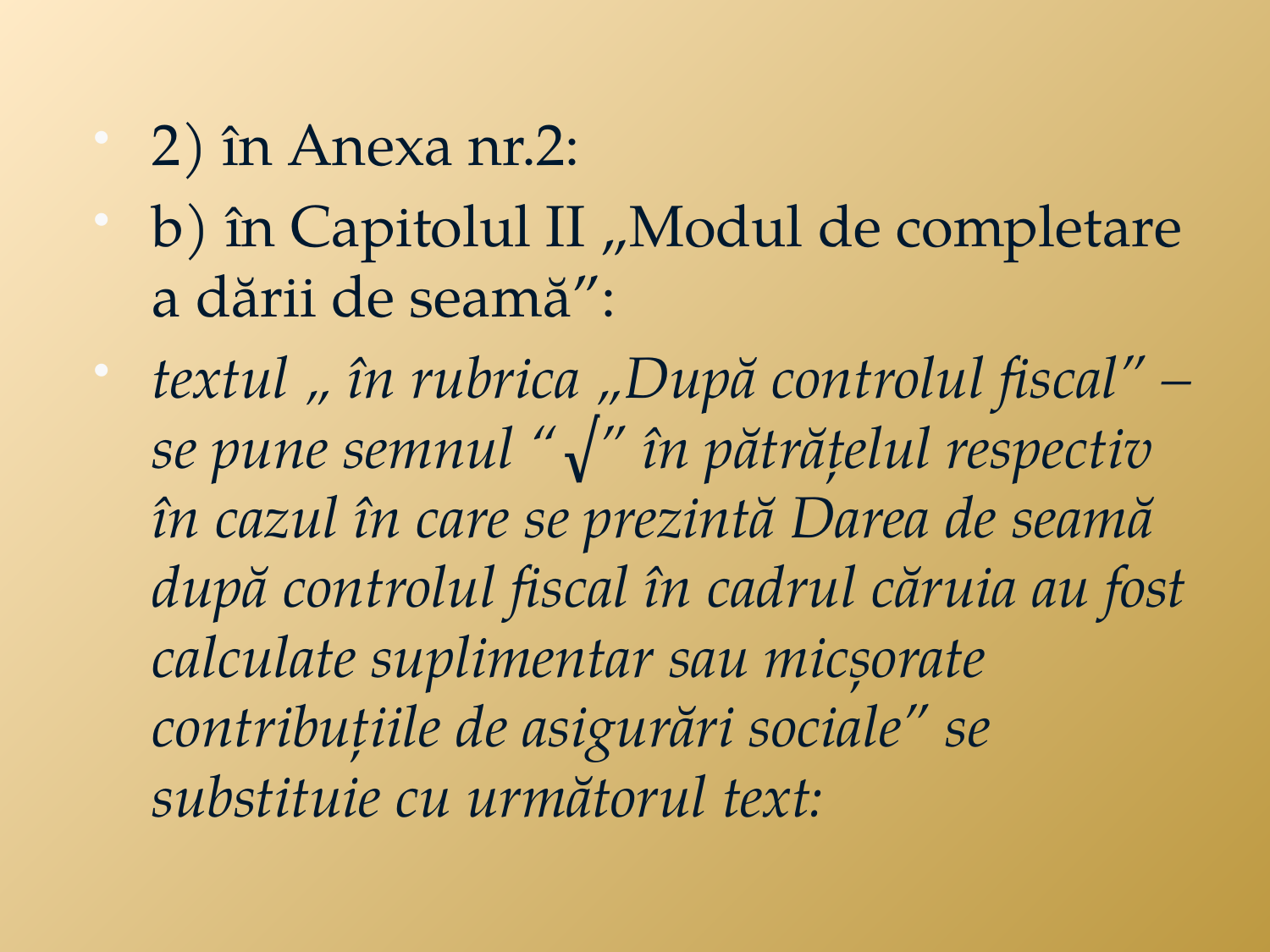

2) în Anexa nr.2:
b) în Capitolul II „Modul de completare a dării de seamă”:
textul „ în rubrica „După controlul fiscal” – se pune semnul “√” în pătrățelul respectiv în cazul în care se prezintă Darea de seamă după controlul fiscal în cadrul căruia au fost calculate suplimentar sau micșorate contribuțiile de asigurări sociale” se substituie cu următorul text: